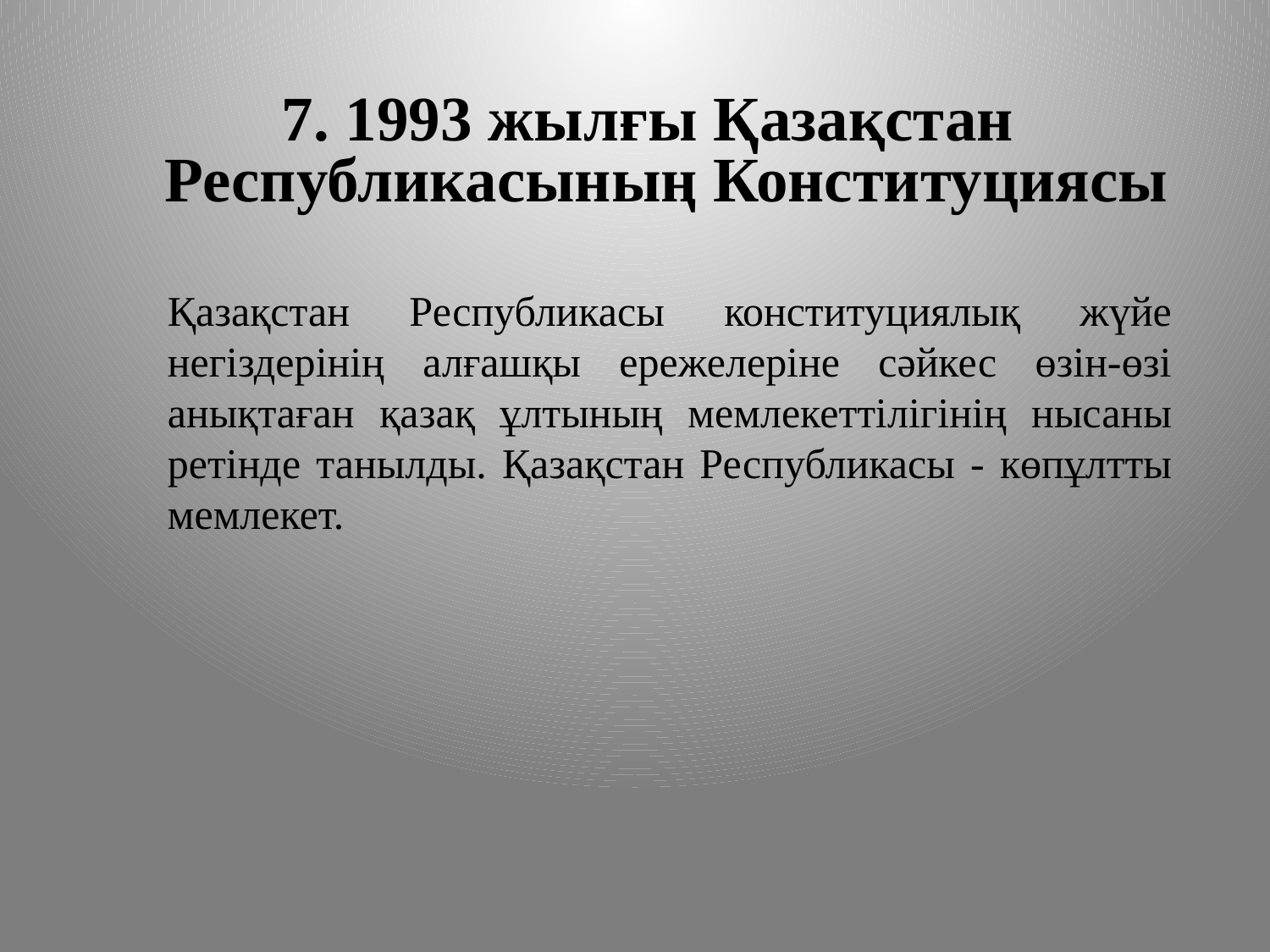

# 7. 1993 жылғы Қазақстан Республикасының Конституциясы
Қазақстан Республикасы конституциялық жүйе негіздерінің алғашқы ережелеріне сәйкес өзін-өзі анықтаған қазақ ұлтының мемлекеттілігінің нысаны ретінде танылды. Қазақстан Республикасы - көпұлтты мемлекет.